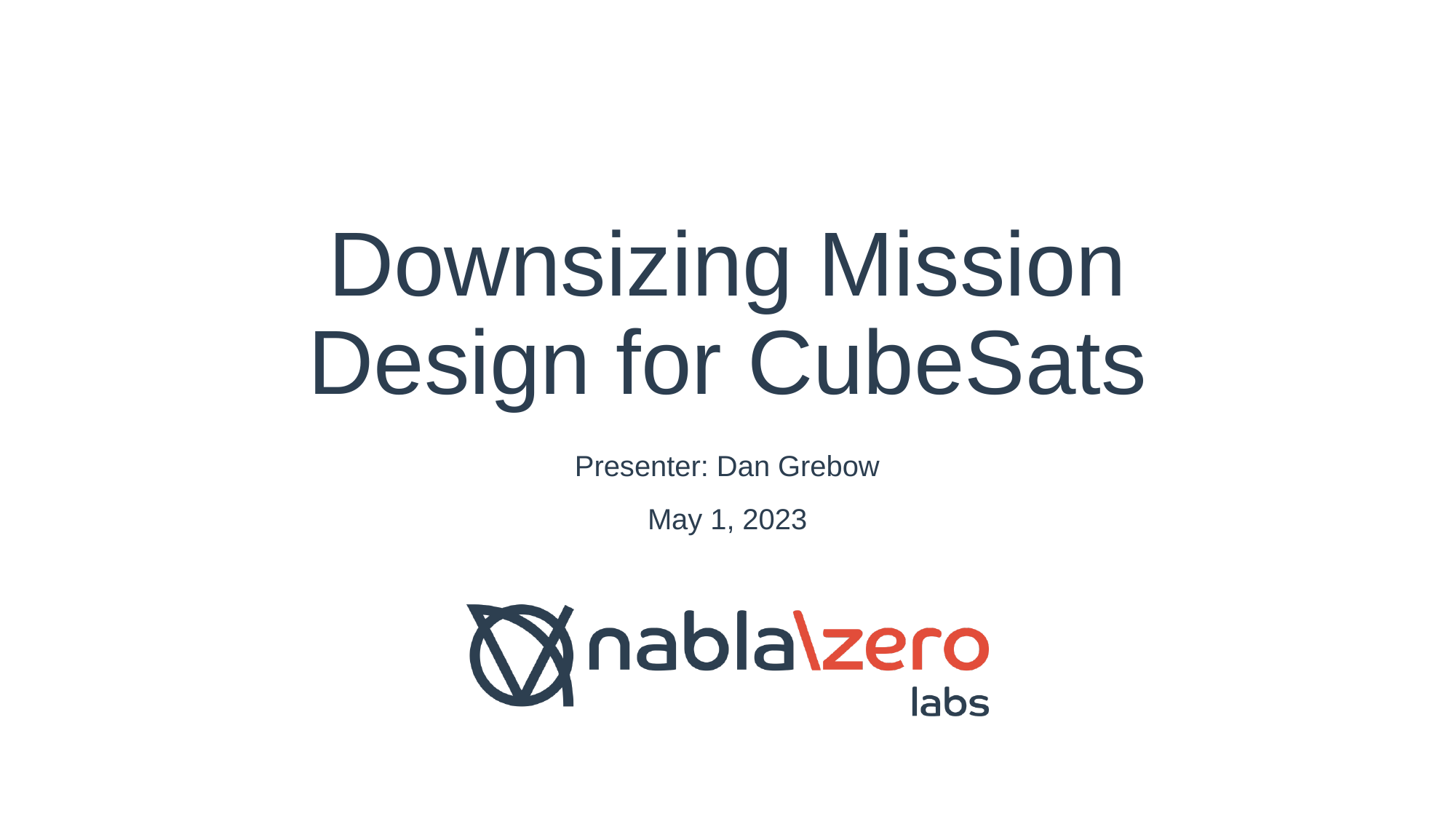

# Downsizing Mission Design for CubeSats
Presenter: Dan Grebow
May 1, 2023